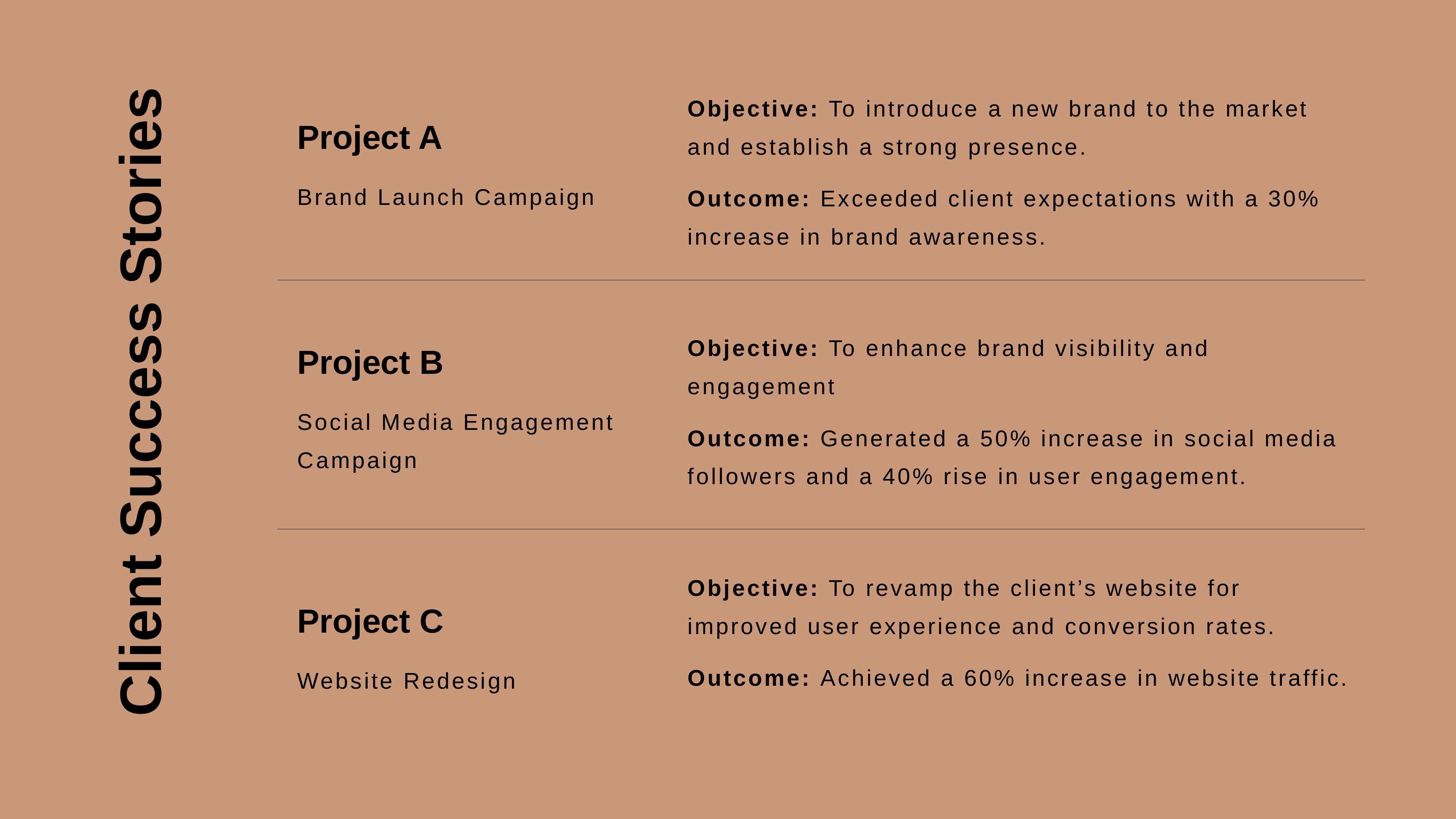

Client Success Stories
Objective: To introduce a new brand to the market and establish a strong presence.
Outcome: Exceeded client expectations with a 30% increase in brand awareness.
Project A
Brand Launch Campaign
Objective: To enhance brand visibility and engagement
Outcome: Generated a 50% increase in social media followers and a 40% rise in user engagement.
Project B
Social Media Engagement Campaign
Objective: To revamp the client’s website for improved user experience and conversion rates.
Outcome: Achieved a 60% increase in website traffic.
Project C
Website Redesign